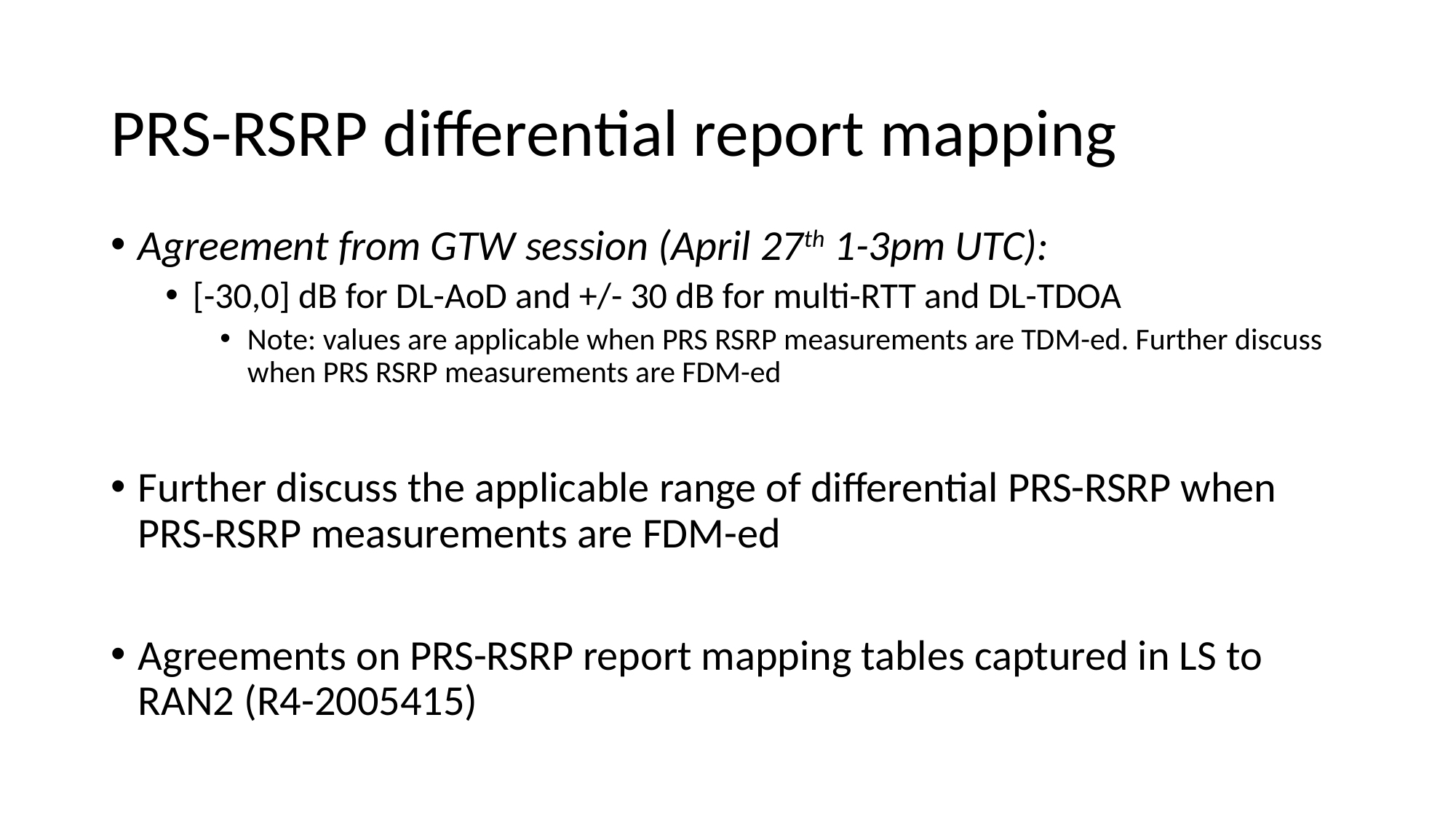

# PRS-RSRP differential report mapping
Agreement from GTW session (April 27th 1-3pm UTC):
[-30,0] dB for DL-AoD and +/- 30 dB for multi-RTT and DL-TDOA
Note: values are applicable when PRS RSRP measurements are TDM-ed. Further discuss when PRS RSRP measurements are FDM-ed

Further discuss the applicable range of differential PRS-RSRP when PRS-RSRP measurements are FDM-ed

Agreements on PRS-RSRP report mapping tables captured in LS to RAN2 (R4-2005415)